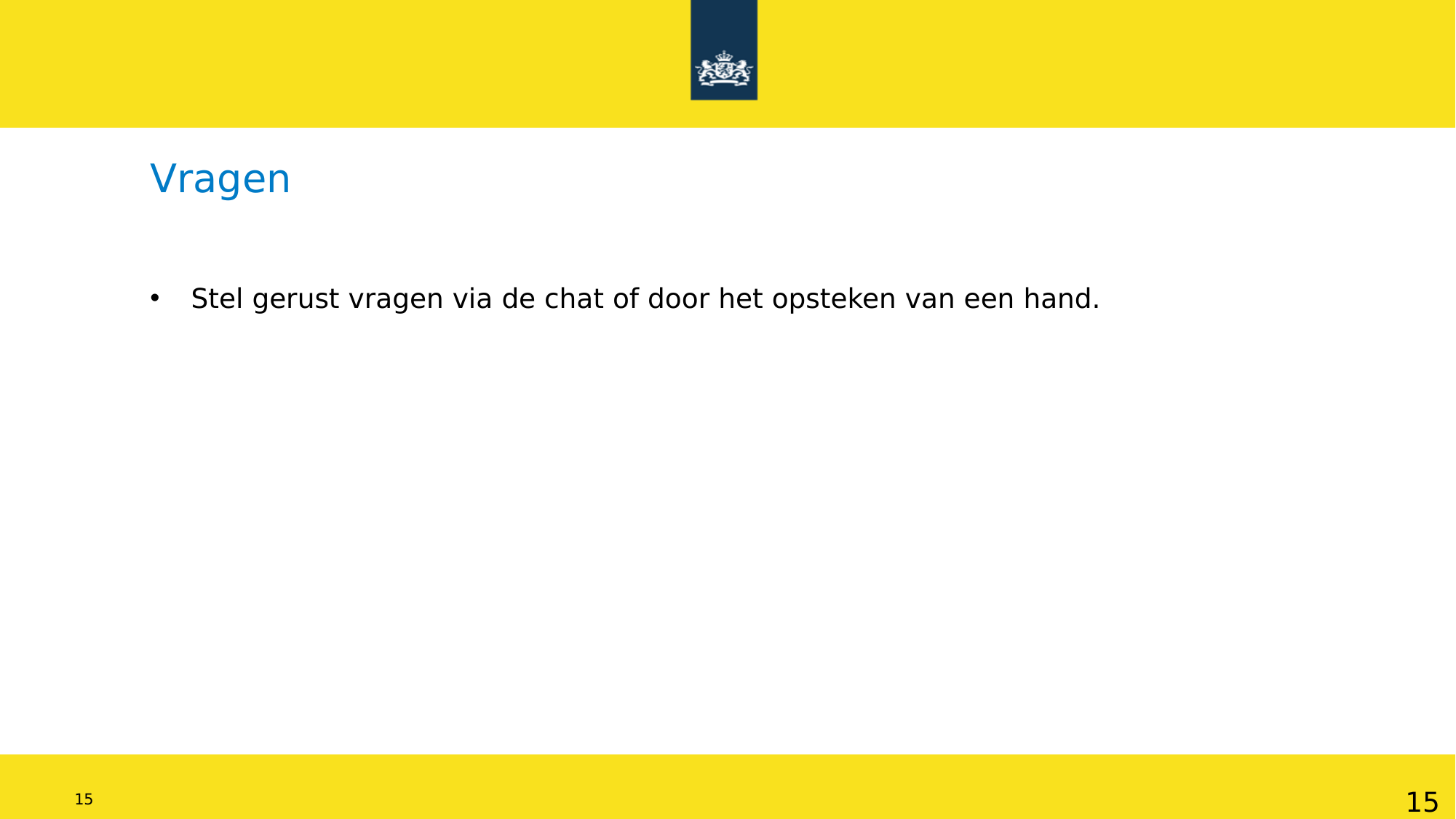

Vragen
Stel gerust vragen via de chat of door het opsteken van een hand.
15